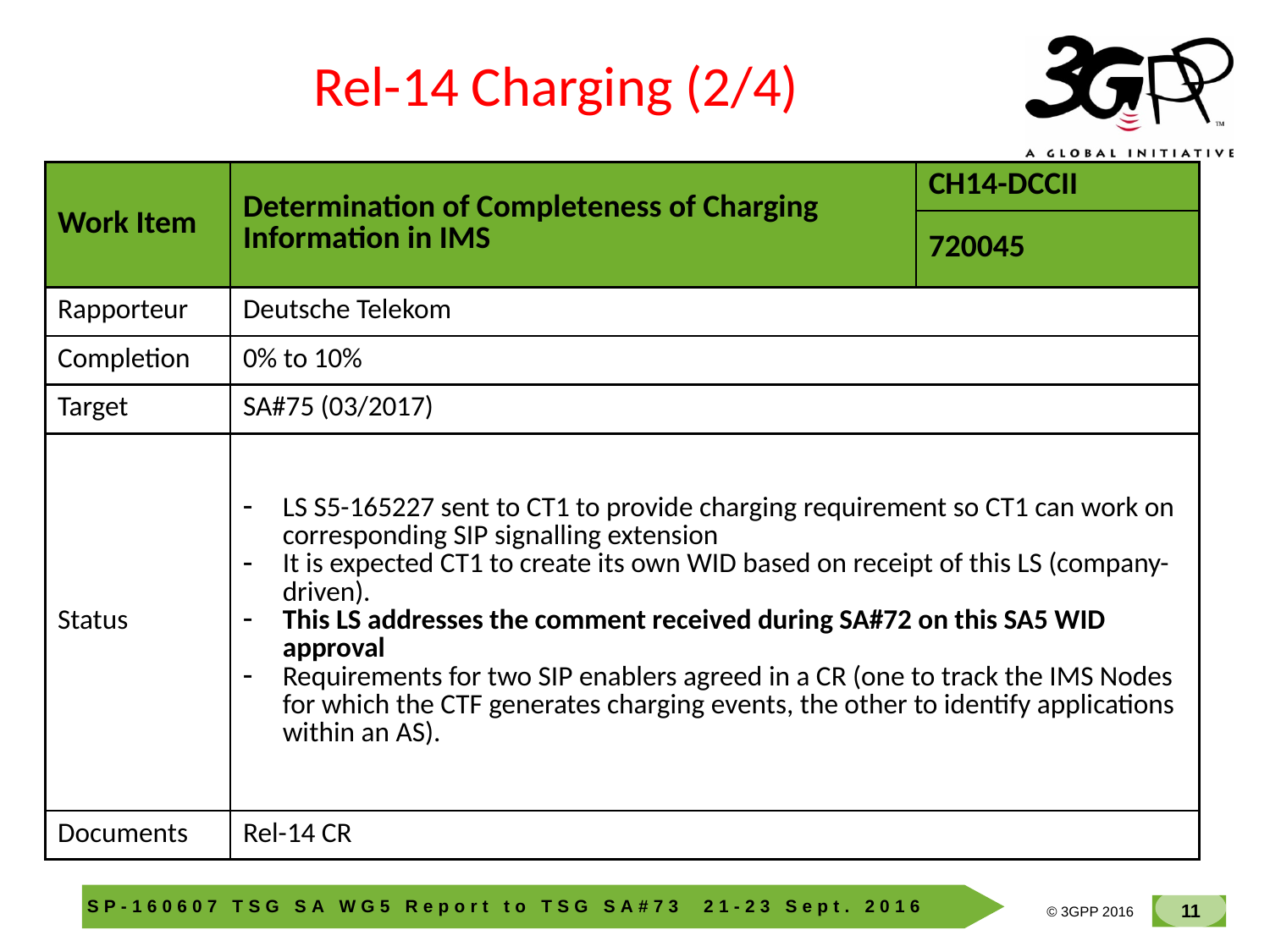

Rel-14 Charging (2/4)
| Work Item | Determination of Completeness of Charging Information in IMS | CH14-DCCII |
| --- | --- | --- |
|  |  | 720045 |
| Rapporteur | Deutsche Telekom |  |
| Completion | 0% to 10% |  |
| Target | SA#75 (03/2017) |  |
| Status | LS S5-165227 sent to CT1 to provide charging requirement so CT1 can work on corresponding SIP signalling extension It is expected CT1 to create its own WID based on receipt of this LS (company-driven). This LS addresses the comment received during SA#72 on this SA5 WID approval Requirements for two SIP enablers agreed in a CR (one to track the IMS Nodes for which the CTF generates charging events, the other to identify applications within an AS). |  |
| Documents | Rel-14 CR |  |